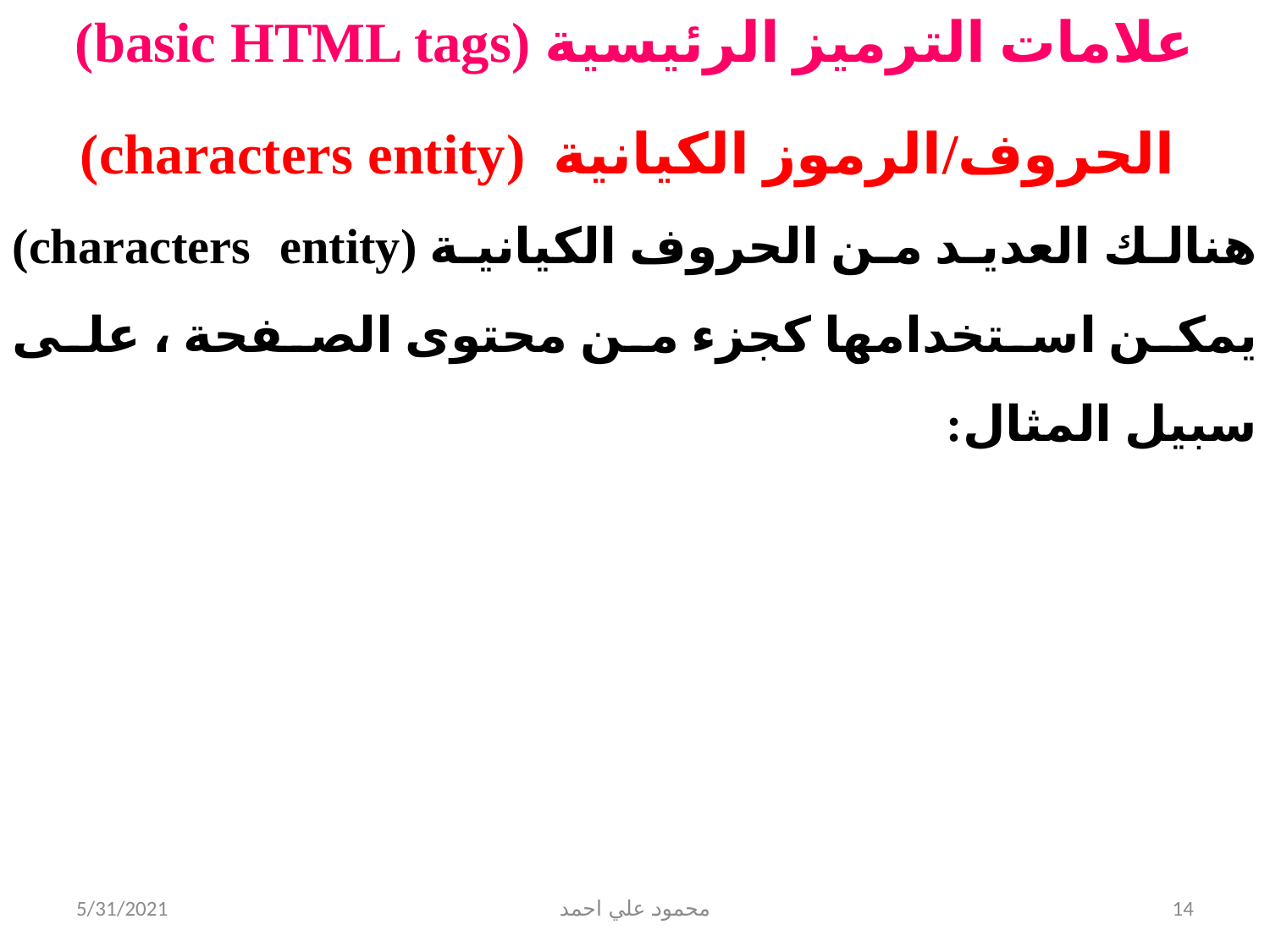

علامات الترميز الرئيسية (basic HTML tags)

 الحروف/الرموز الكيانية  (characters entity)
هنالك العديد من الحروف الكيانية (characters entity) يمكن استخدامها كجزء من محتوى الصفحة ، على سبيل المثال:
5/31/2021
محمود علي احمد
14